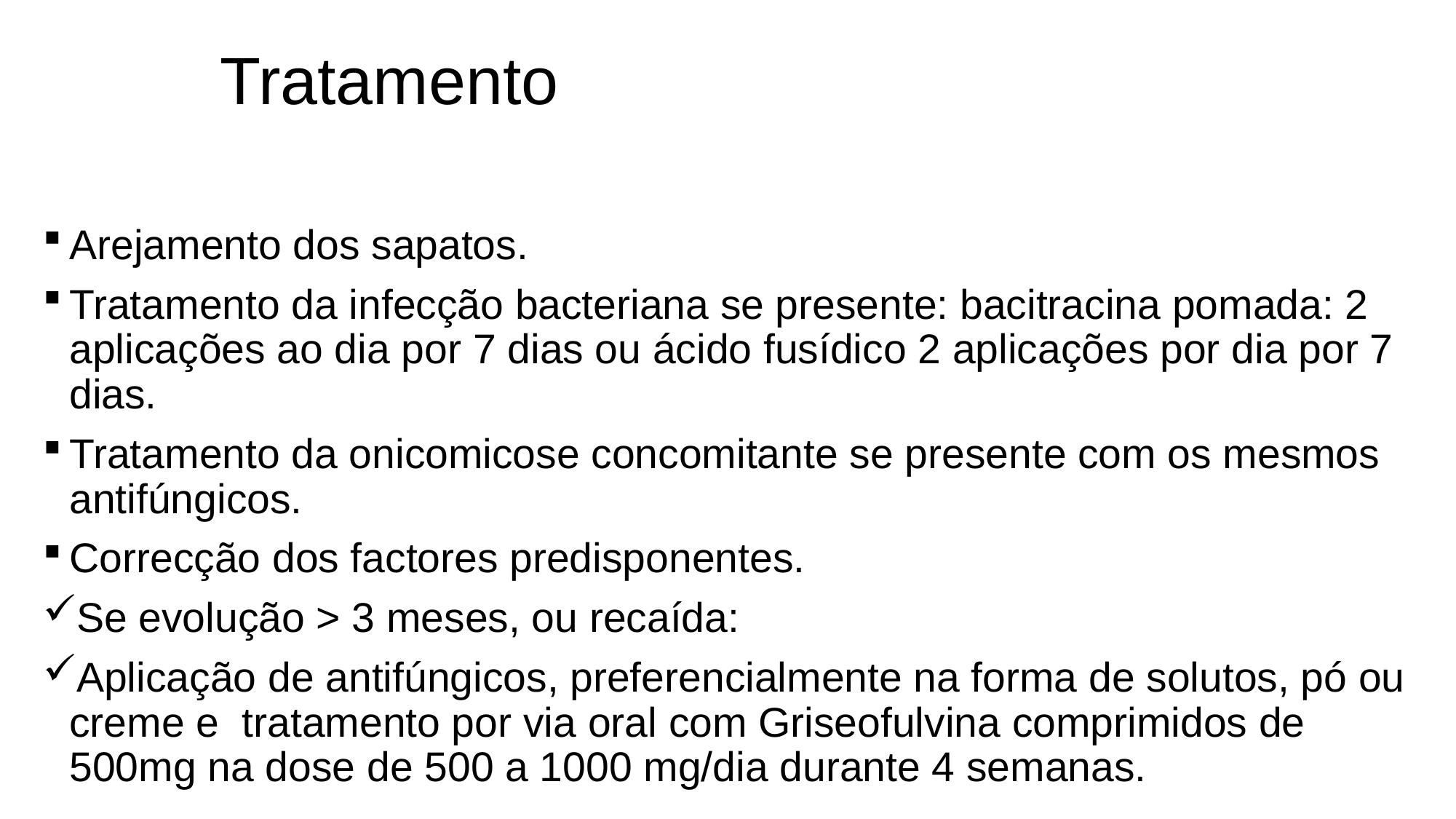

# Tratamento
Arejamento dos sapatos.
Tratamento da infecção bacteriana se presente: bacitracina pomada: 2 aplicações ao dia por 7 dias ou ácido fusídico 2 aplicações por dia por 7 dias.
Tratamento da onicomicose concomitante se presente com os mesmos antifúngicos.
Correcção dos factores predisponentes.
Se evolução > 3 meses, ou recaída:
Aplicação de antifúngicos, preferencialmente na forma de solutos, pó ou creme e  tratamento por via oral com Griseofulvina comprimidos de 500mg na dose de 500 a 1000 mg/dia durante 4 semanas.